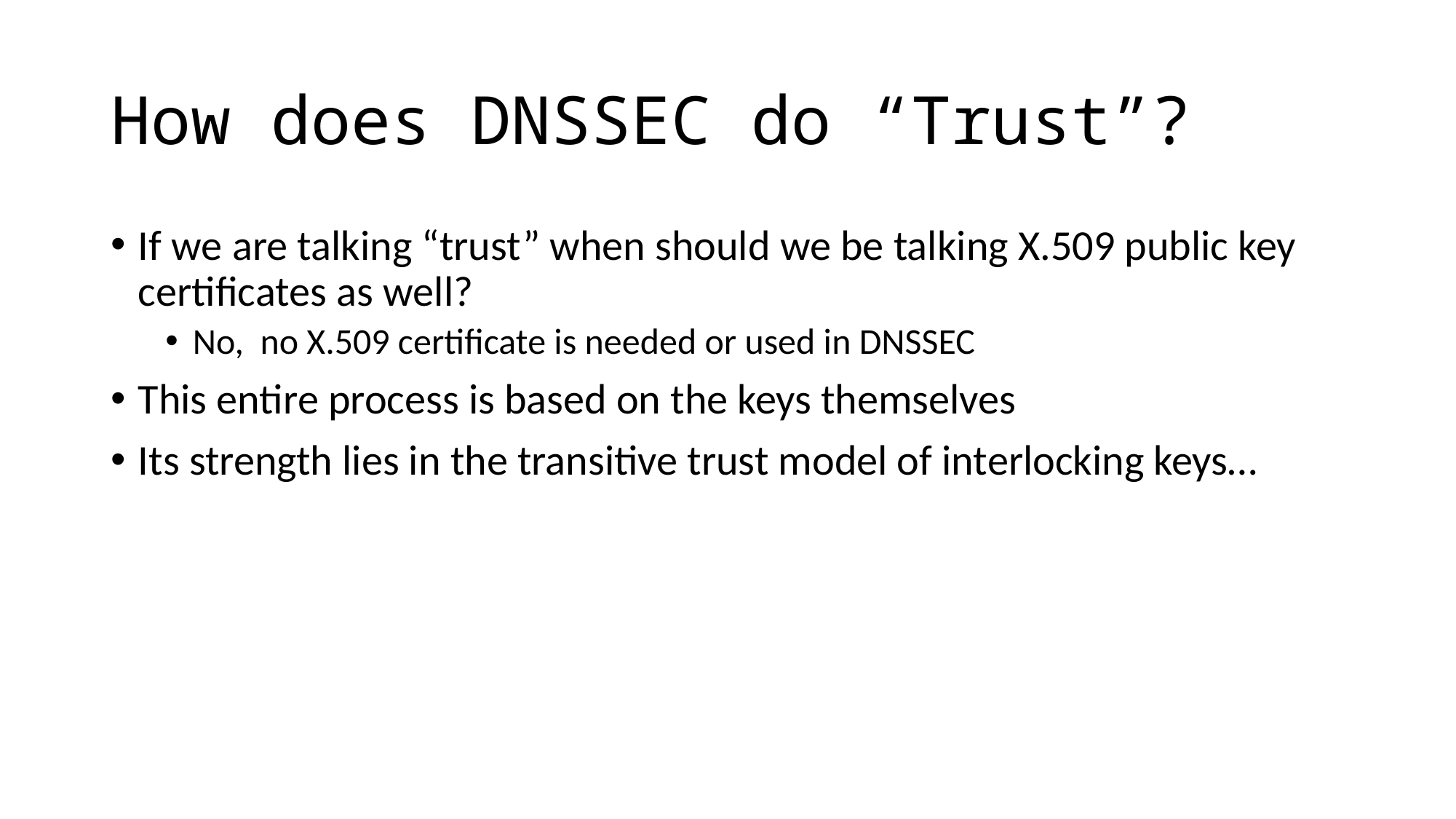

# How does DNSSEC do “Trust”?
If we are talking “trust” when should we be talking X.509 public key certificates as well?
No,  no X.509 certificate is needed or used in DNSSEC
This entire process is based on the keys themselves
Its strength lies in the transitive trust model of interlocking keys…